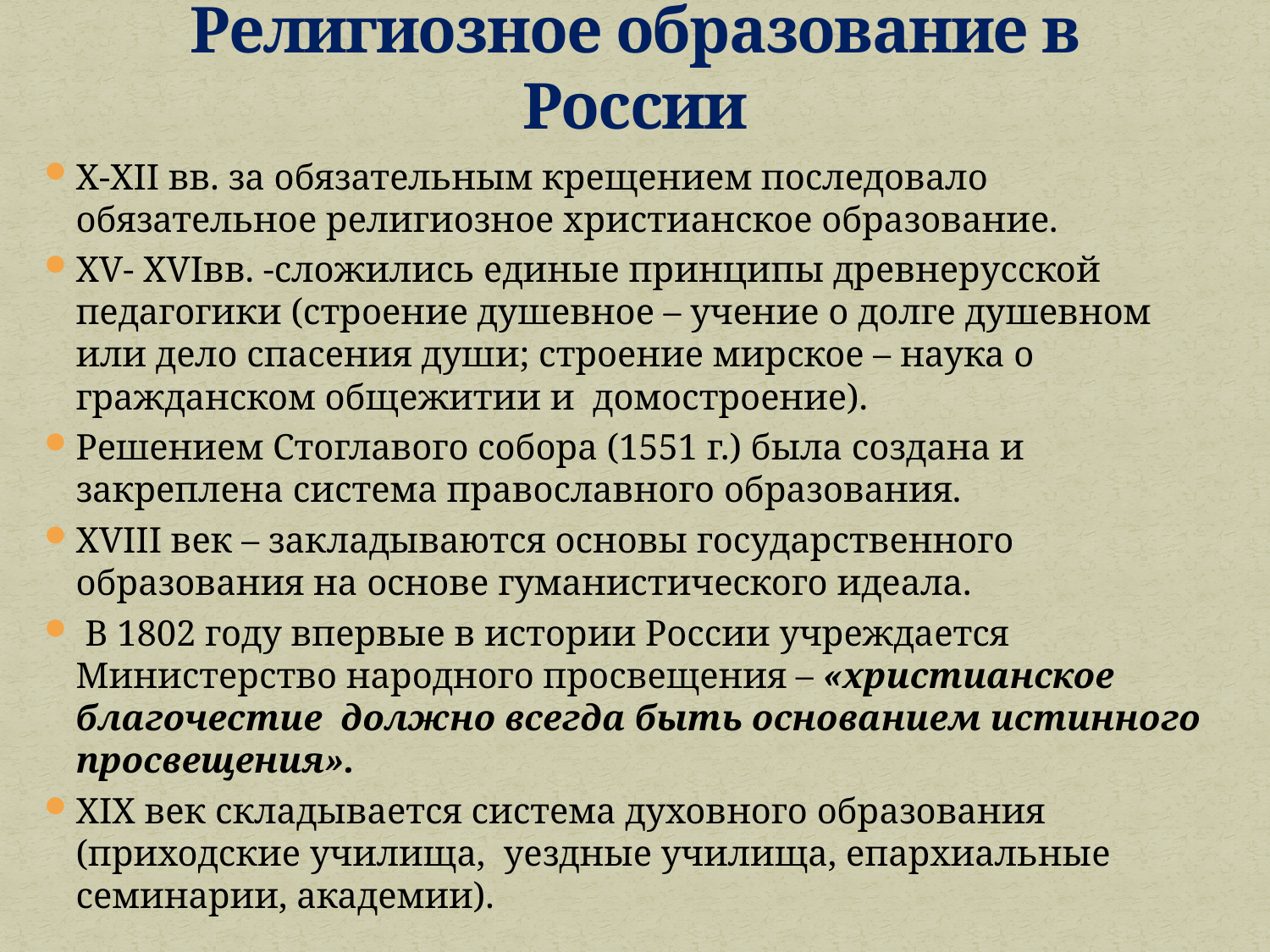

# Религиозное образование в России
X-XII вв. за обязательным крещением последовало обязательное религиозное христианское образование.
XV- XVIвв. -сложились единые принципы древнерусской педагогики (строение душевное – учение о долге душевном или дело спасения души; строение мирское – наука о гражданском общежитии и  домостроение).
Решением Стоглавого собора (1551 г.) была создана и закреплена система православного образования.
XVIII век – закладываются основы государственного образования на основе гуманистического идеала.
 В 1802 году впервые в истории России учреждается Министерство народного просвещения – «христианское благочестие  должно всегда быть основанием истинного просвещения».
XIX век складывается система духовного образования (приходские училища,  уездные училища, епархиальные семинарии, академии).